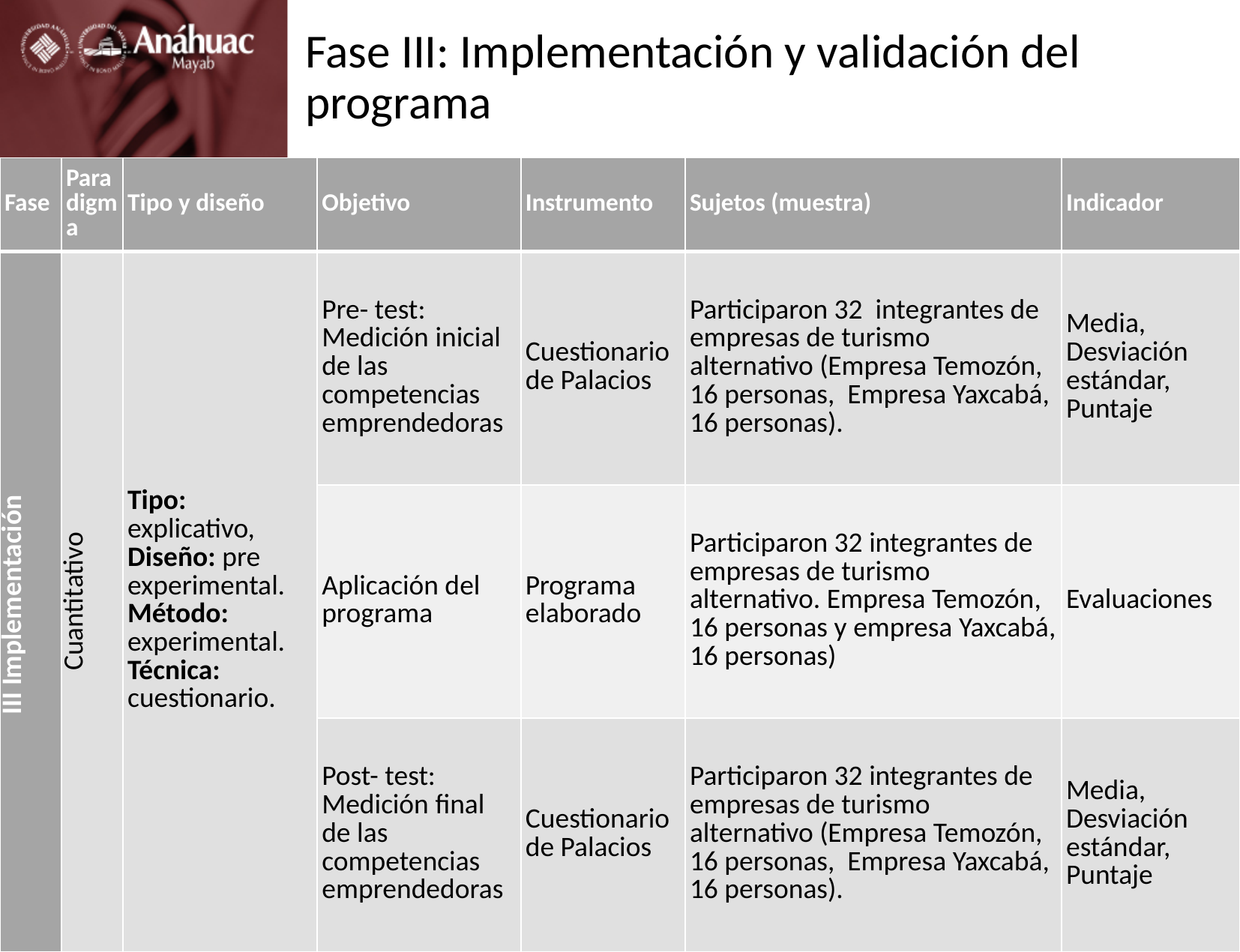

# Fase III: Implementación y validación del programa

| Fase | Paradigma | Tipo y diseño | Objetivo | Instrumento | Sujetos (muestra) | Indicador |
| --- | --- | --- | --- | --- | --- | --- |
| III Implementación | Cuantitativo | Tipo: explicativo, Diseño: pre experimental. Método: experimental. Técnica: cuestionario. | Pre- test: Medición inicial de las competencias emprendedoras | Cuestionario de Palacios | Participaron 32 integrantes de empresas de turismo alternativo (Empresa Temozón, 16 personas, Empresa Yaxcabá, 16 personas). | Media, Desviación estándar, Puntaje |
|  |  |  | Aplicación del programa | Programa elaborado | Participaron 32 integrantes de empresas de turismo alternativo. Empresa Temozón, 16 personas y empresa Yaxcabá, 16 personas) | Evaluaciones |
|  |  |  | Post- test: Medición final de las competencias emprendedoras | Cuestionario de Palacios | Participaron 32 integrantes de empresas de turismo alternativo (Empresa Temozón, 16 personas, Empresa Yaxcabá, 16 personas). | Media, Desviación estándar, Puntaje |